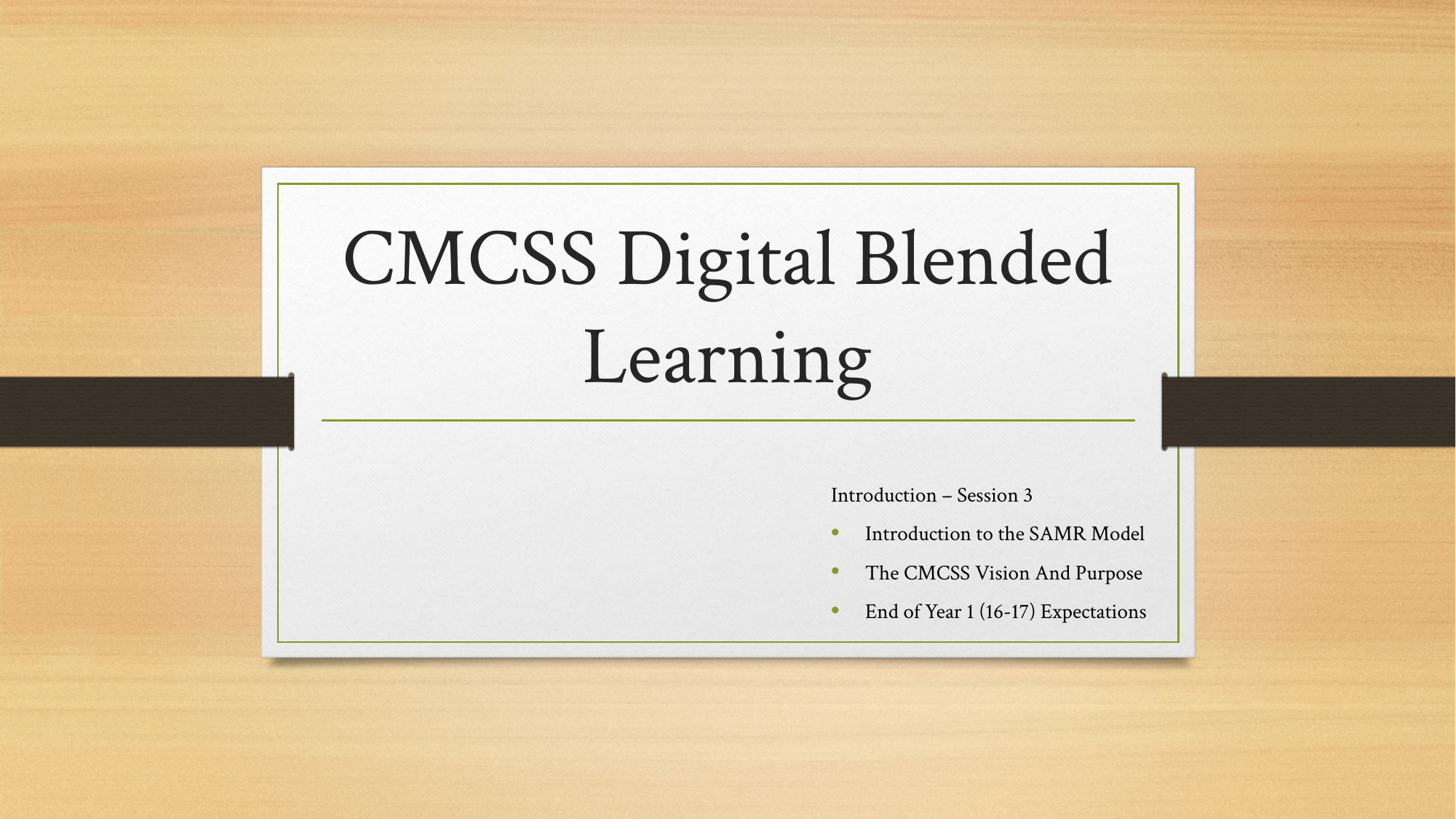

# CMCSS Digital Blended Learning
Introduction – Session 3
Introduction to the SAMR Model
The CMCSS Vision And Purpose
End of Year 1 (16-17) Expectations